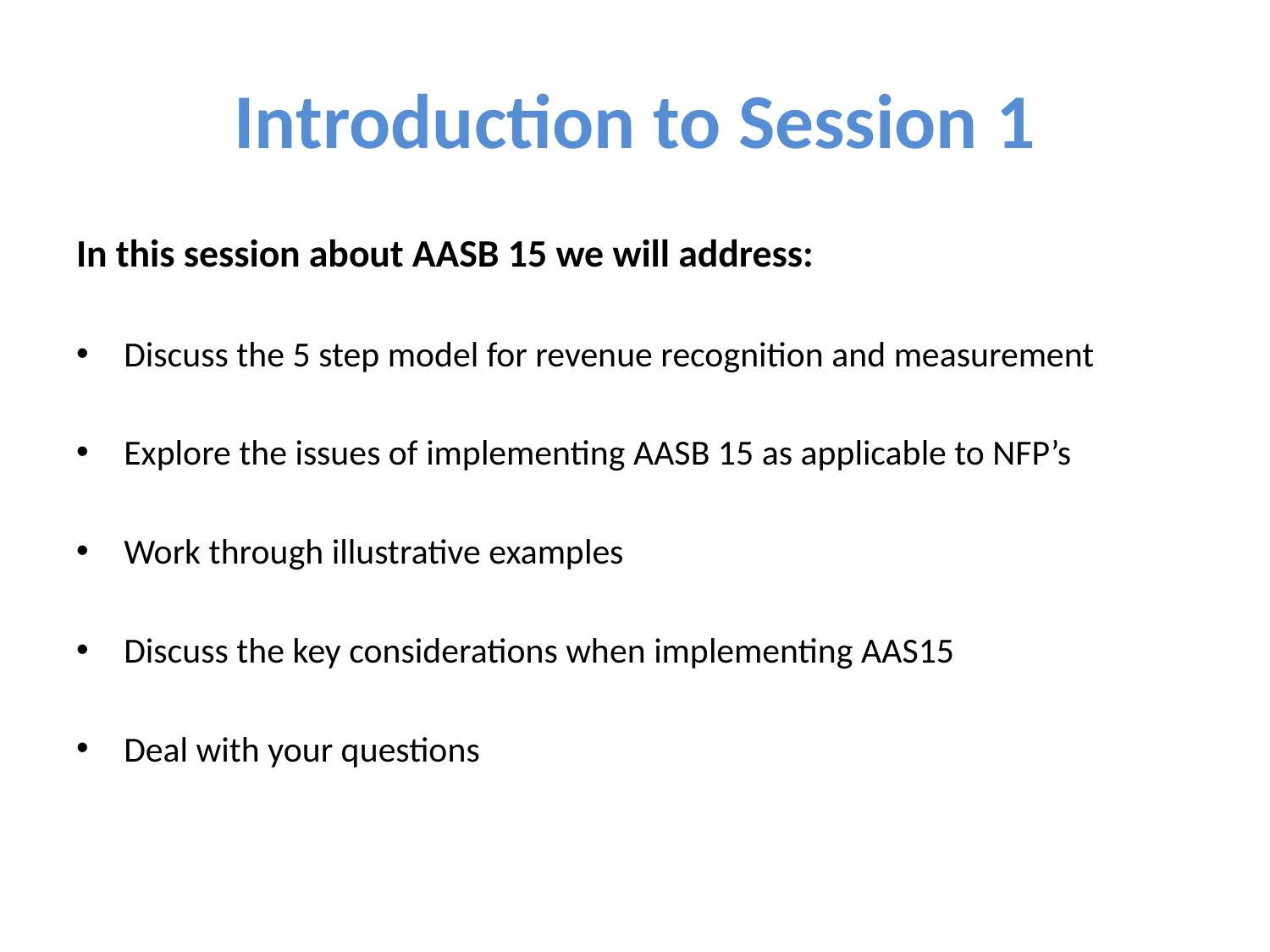

# Introduction to Session 1
In this session about AASB 15 we will address:

Discuss the 5 step model for revenue recognition and measurement

Explore the issues of implementing AASB 15 as applicable to NFP’s

Work through illustrative examples

Discuss the key considerations when implementing AAS15

Deal with your questions